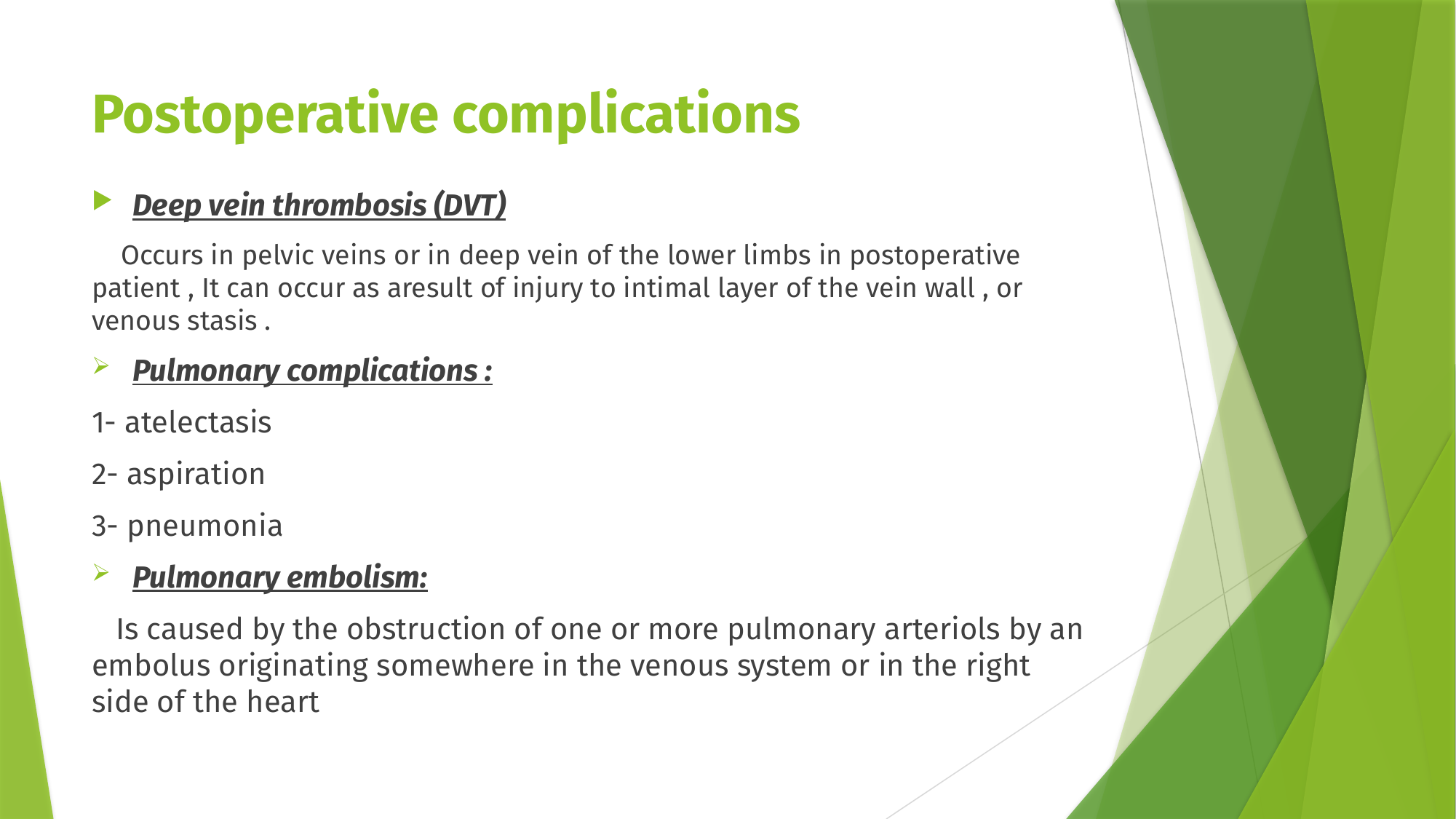

# Postoperative complications
Deep vein thrombosis (DVT)
    Occurs in pelvic veins or in deep vein of the lower limbs in postoperative patient , It can occur as aresult of injury to intimal layer of the vein wall , or venous stasis .
Pulmonary complications :
1- atelectasis
2- aspiration
3- pneumonia
Pulmonary embolism:
   Is caused by the obstruction of one or more pulmonary arteriols by an embolus originating somewhere in the venous system or in the right side of the heart